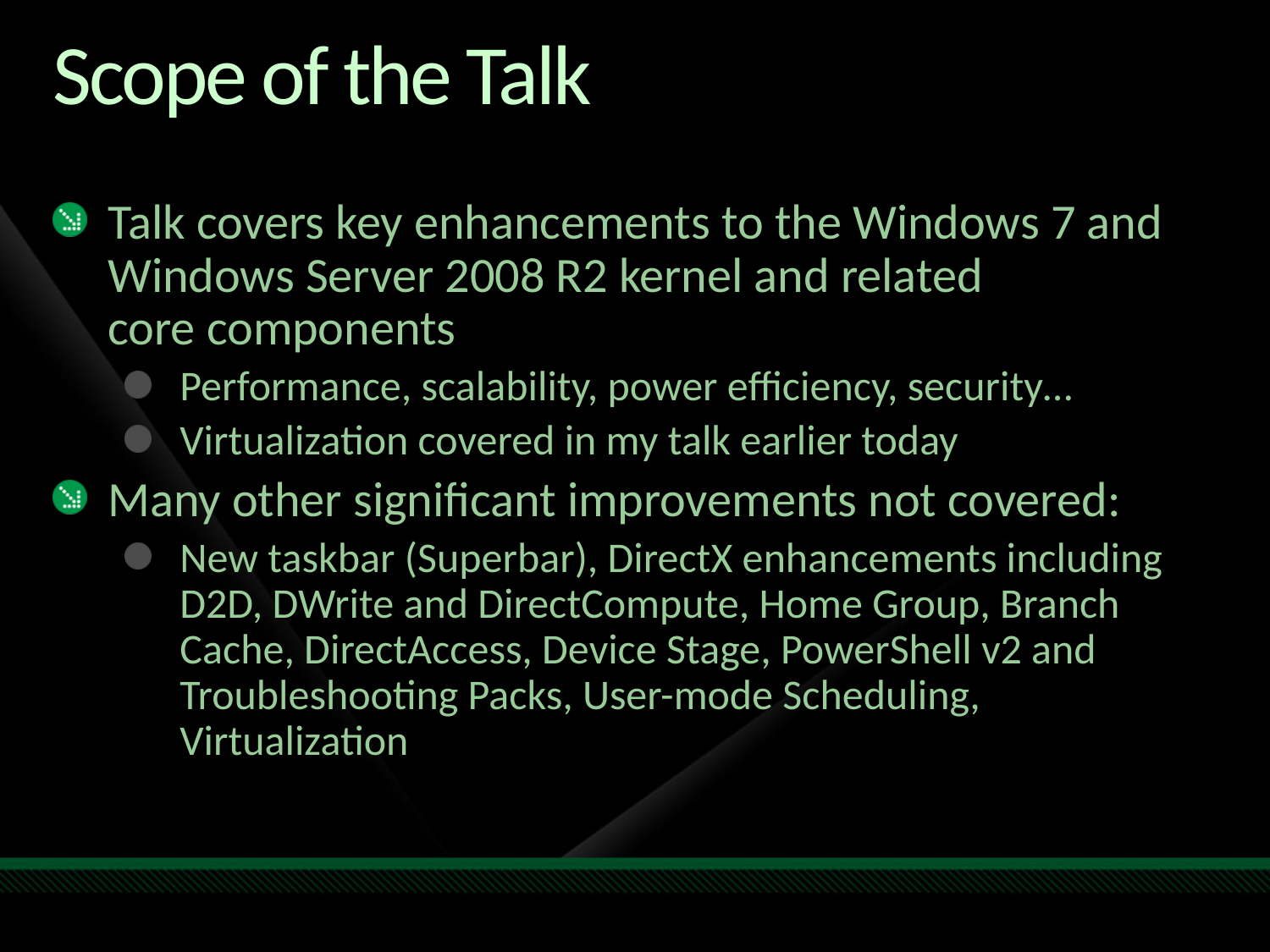

# Scope of the Talk
Talk covers key enhancements to the Windows 7 and Windows Server 2008 R2 kernel and related
core components
Performance, scalability, power efficiency, security…
Virtualization covered in my talk earlier today
Many other significant improvements not covered:
New taskbar (Superbar), DirectX enhancements including D2D, DWrite and DirectCompute, Home Group, Branch Cache, DirectAccess, Device Stage, PowerShell v2 and Troubleshooting Packs, User-mode Scheduling, Virtualization